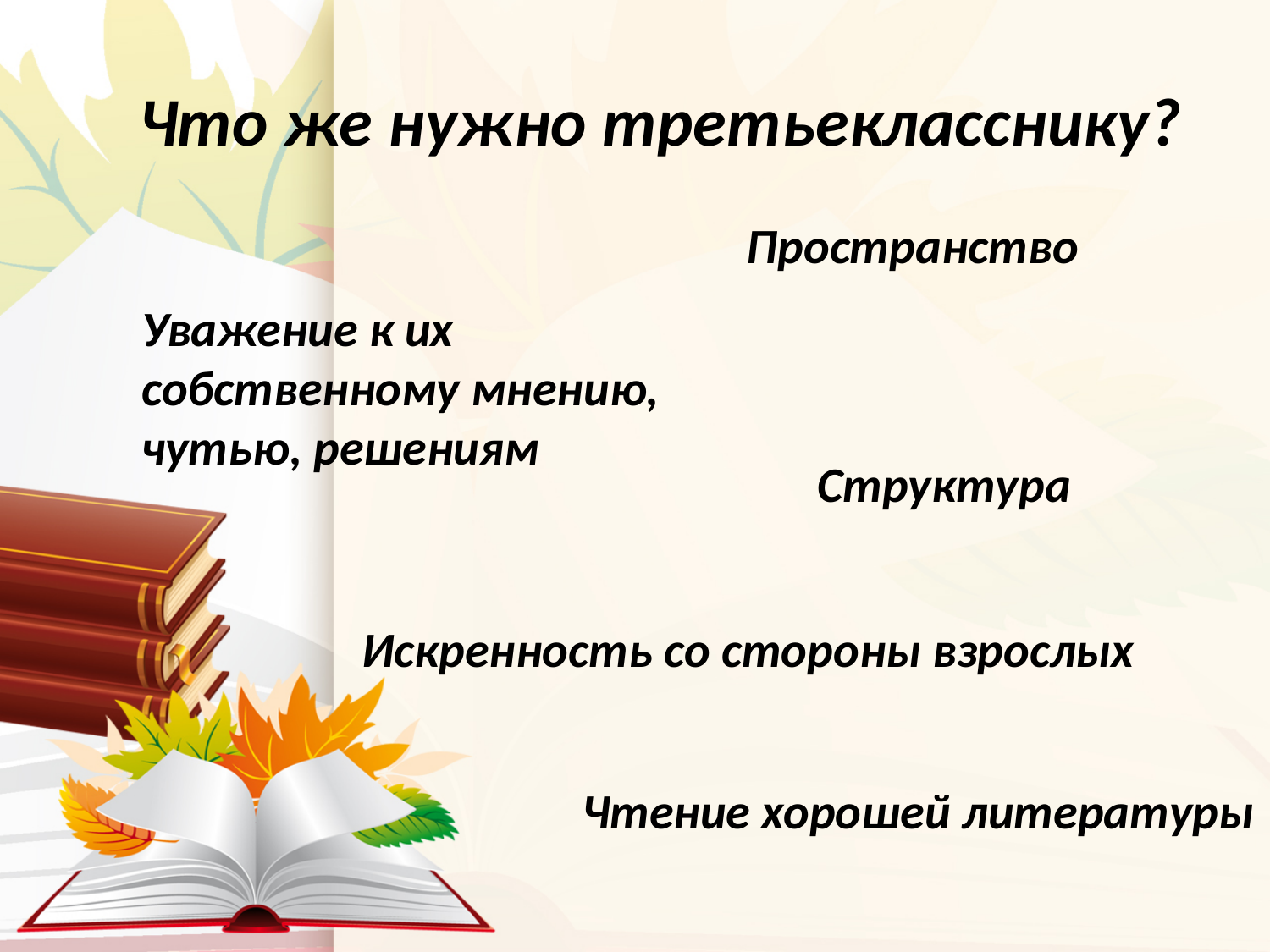

# Что же нужно третьекласснику?
Пространство

Уважение к их собственному мнению, чутью, решениям
Структура
Искренность со стороны взрослых
Чтение хорошей литературы